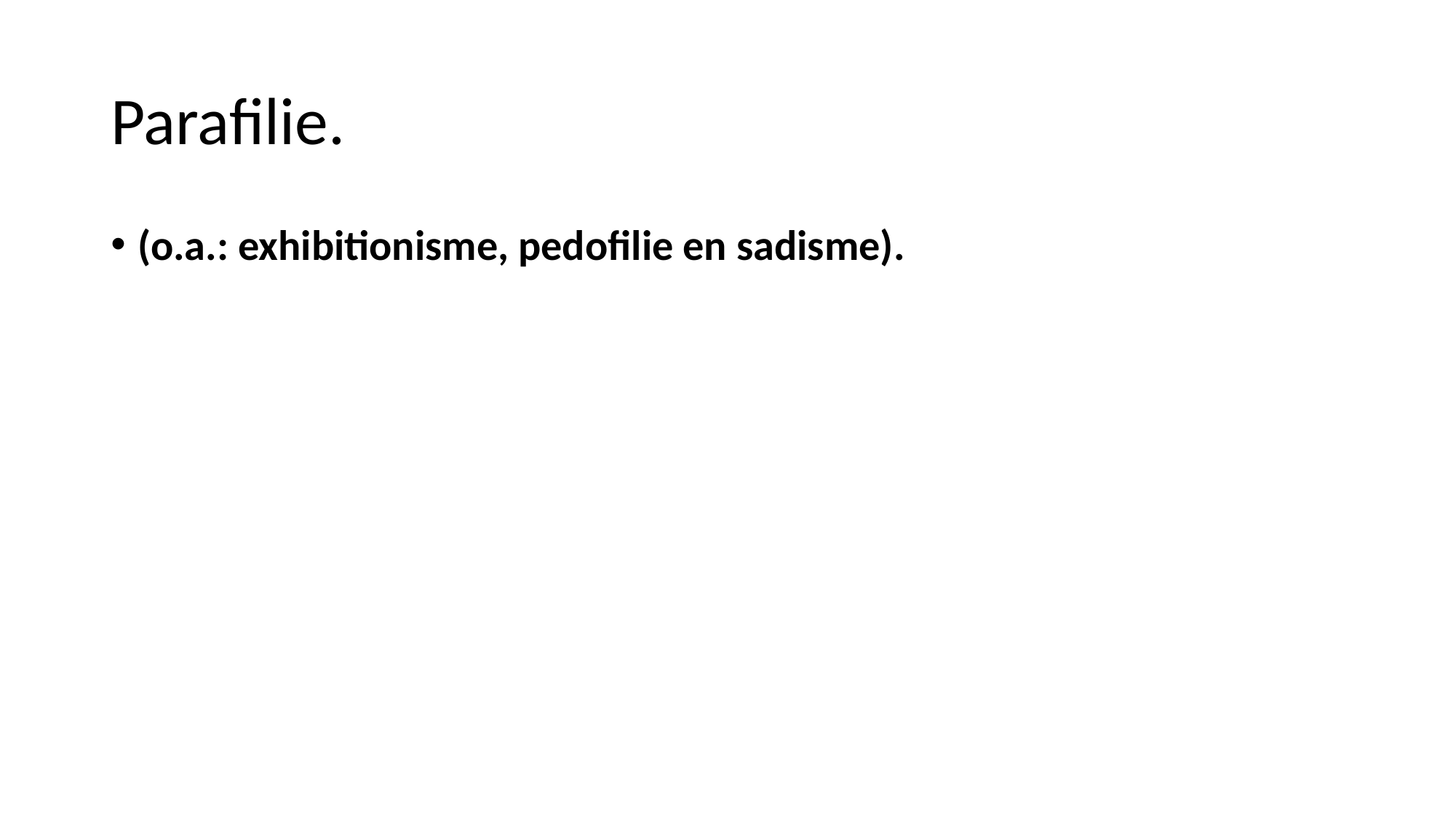

# Parafilie.
(o.a.: exhibitionisme, pedofilie en sadisme).